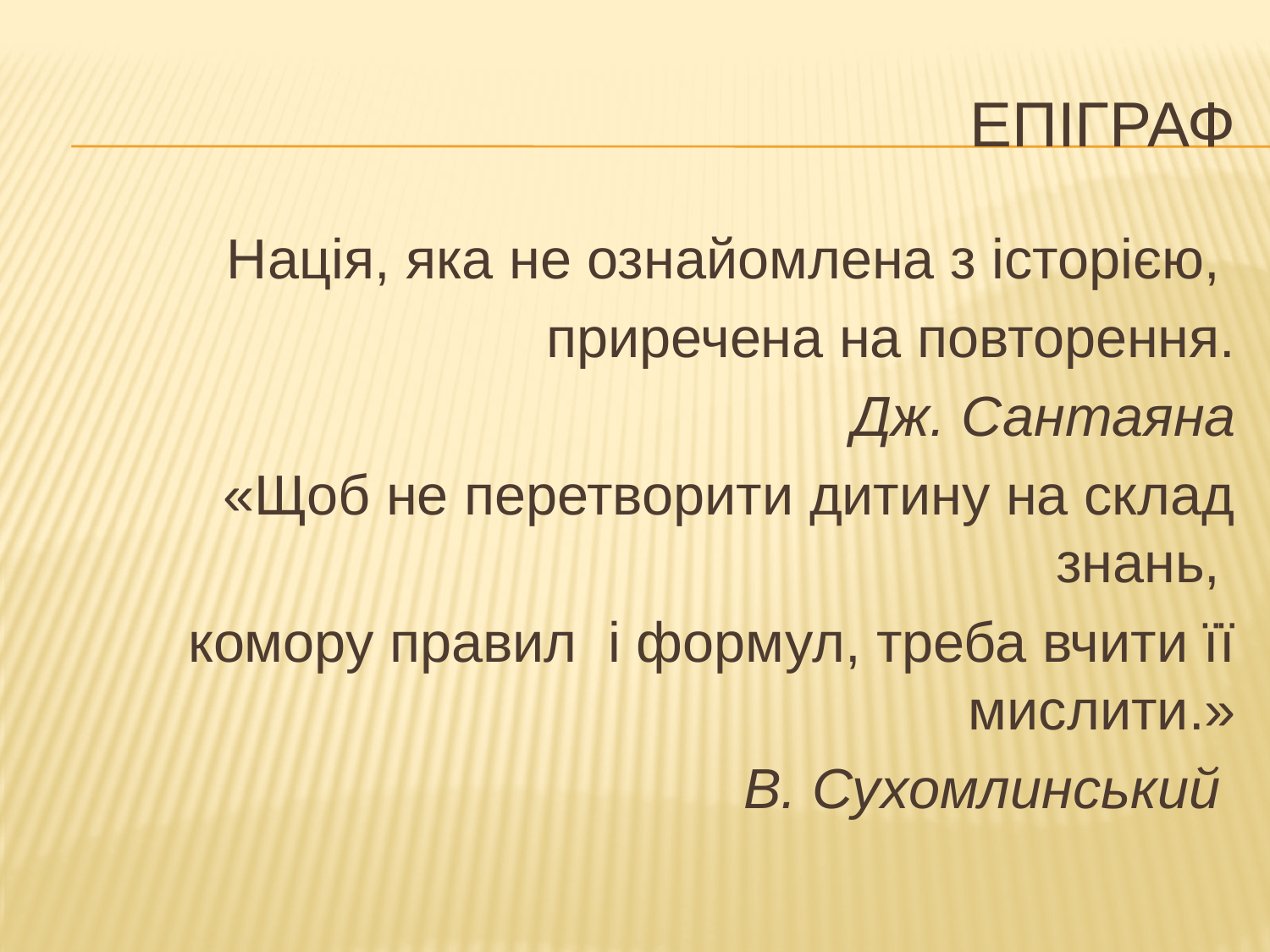

# Епіграф
Нація, яка не ознайомлена з історією,
приречена на повторення.
Дж. Сантаяна
«Щоб не перетворити дитину на склад знань,
комору правил  і формул, треба вчити її мислити.»
В. Сухомлинський